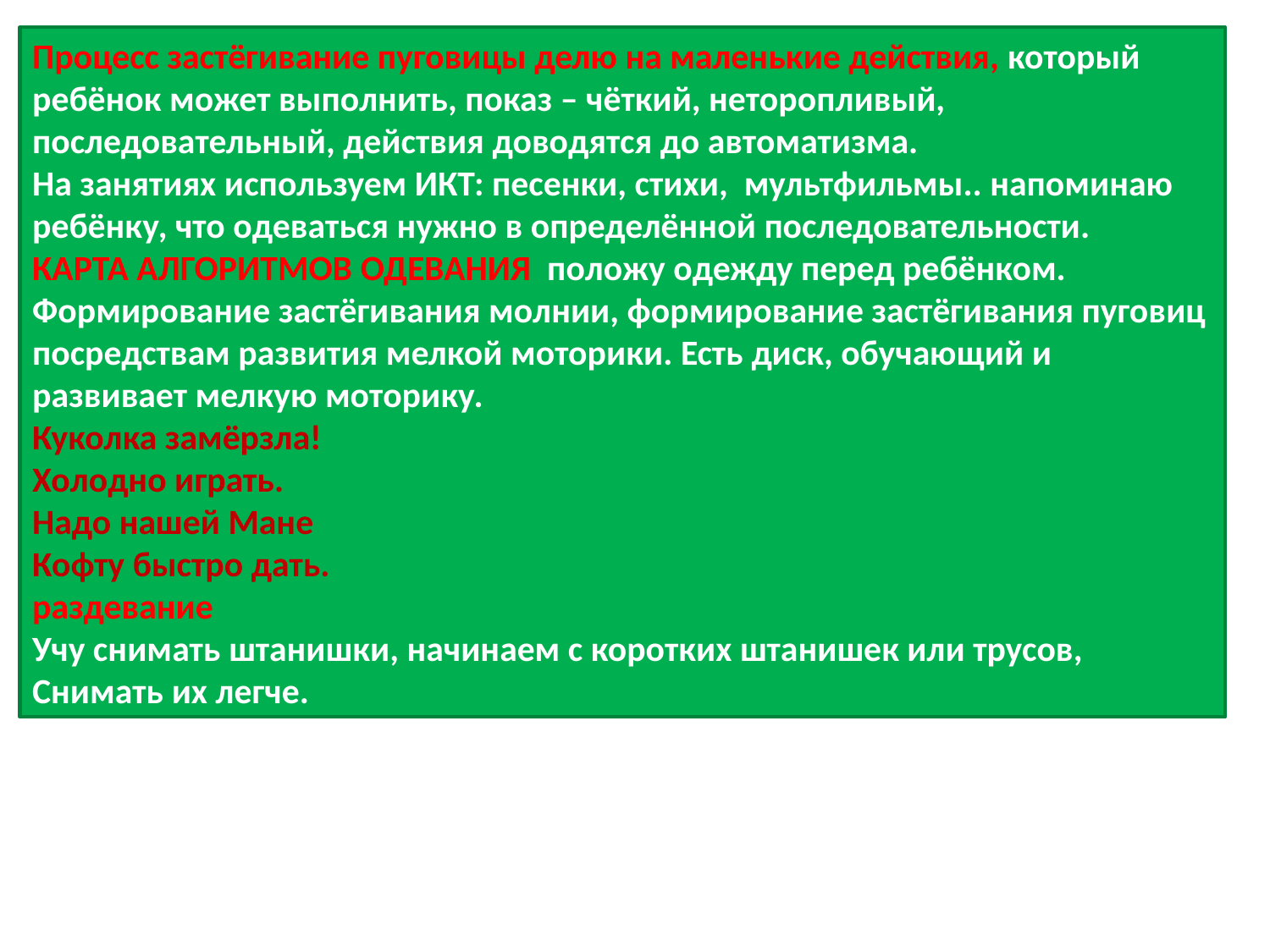

Процесс застёгивание пуговицы делю на маленькие действия, который ребёнок может выполнить, показ – чёткий, неторопливый, последовательный, действия доводятся до автоматизма.
На занятиях используем ИКТ: песенки, стихи,  мультфильмы.. напоминаю ребёнку, что одеваться нужно в определённой последовательности.
КАРТА АЛГОРИТМОВ ОДЕВАНИЯ  положу одежду перед ребёнком. Формирование застёгивания молнии, формирование застёгивания пуговиц посредствам развития мелкой моторики. Есть диск, обучающий и развивает мелкую моторику.
Куколка замёрзла!
Холодно играть.
Надо нашей Мане
Кофту быстро дать.
раздевание
Учу снимать штанишки, начинаем с коротких штанишек или трусов, Снимать их легче.